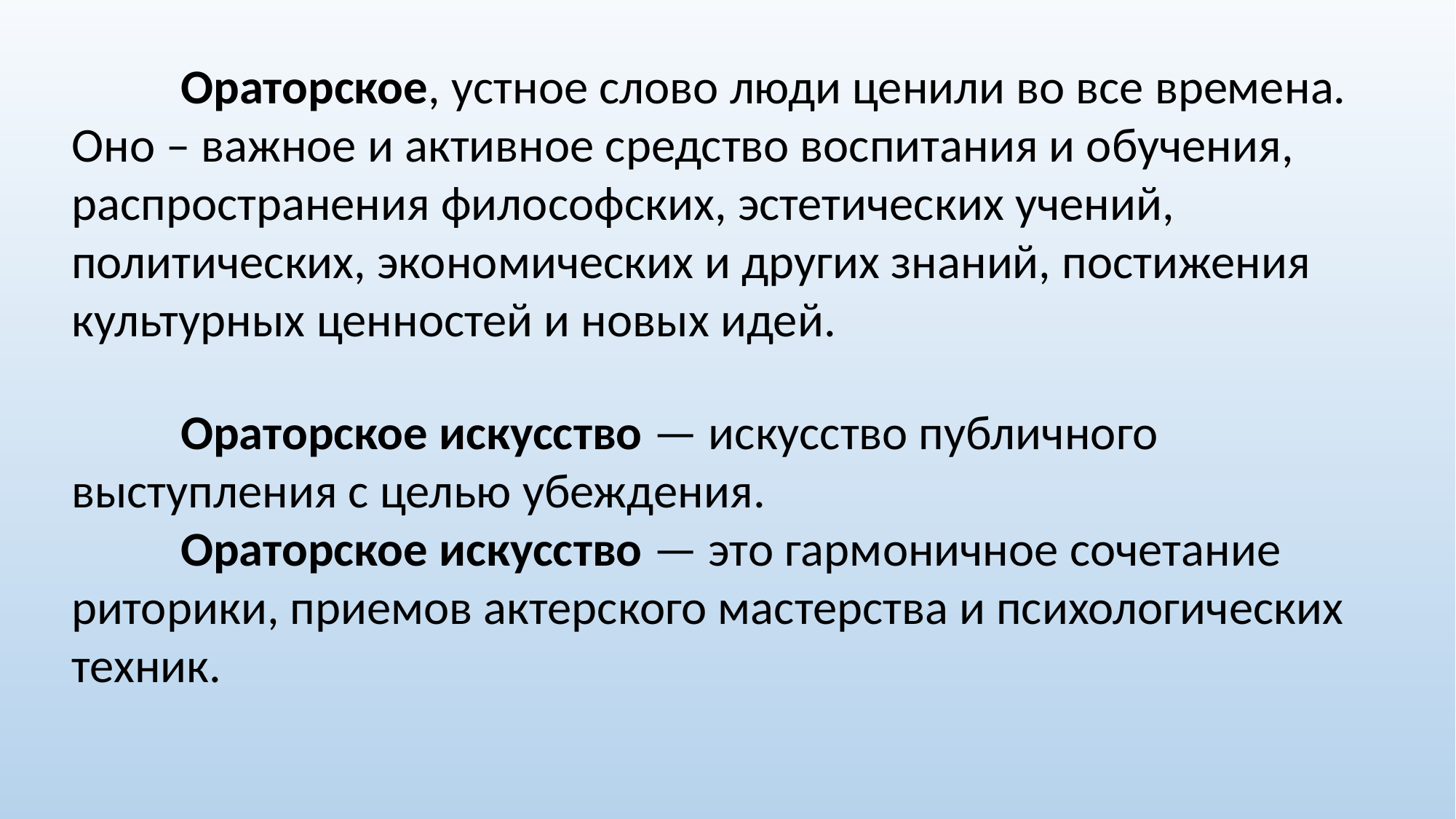

Ораторское, устное слово люди ценили во все времена. Оно – важное и активное средство воспитания и обучения, распространения философских, эстетических учений, политических, экономических и других знаний, постижения культурных ценностей и новых идей.
	Ораторское искусство — искусство публичного выступления с целью убеждения.
	Ораторское искусство — это гармоничное сочетание риторики, приемов актерского мастерства и психологических техник.